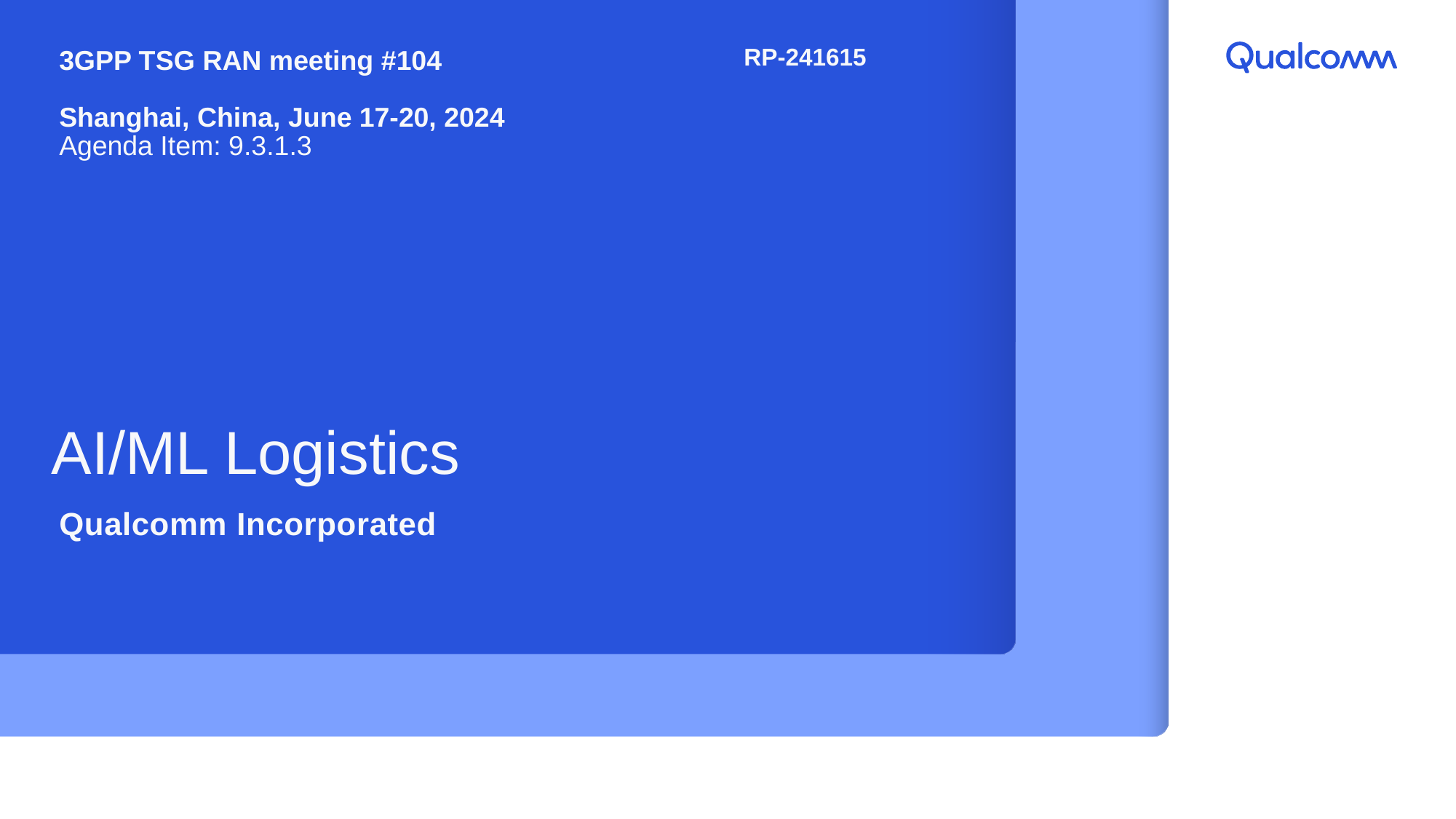

RP-241615
3GPP TSG RAN meeting #104
Shanghai, China, June 17-20, 2024
Agenda Item: 9.3.1.3

# AI/ML Logistics
Qualcomm Incorporated